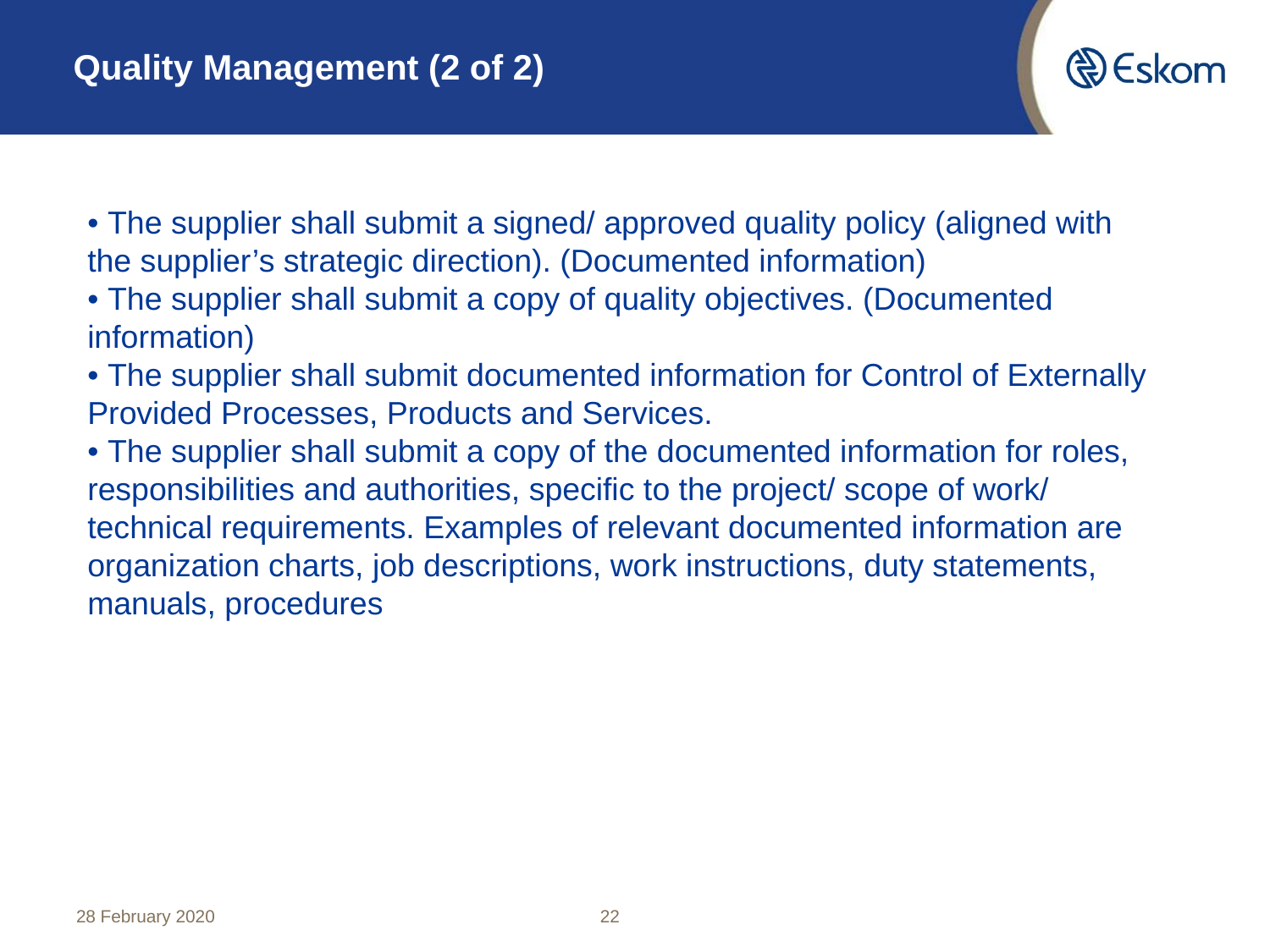

# Quality Management (2 of 2)

• The supplier shall submit a signed/ approved quality policy (aligned with the supplier’s strategic direction). (Documented information)
• The supplier shall submit a copy of quality objectives. (Documented information)
• The supplier shall submit documented information for Control of Externally Provided Processes, Products and Services.
• The supplier shall submit a copy of the documented information for roles, responsibilities and authorities, specific to the project/ scope of work/ technical requirements. Examples of relevant documented information are organization charts, job descriptions, work instructions, duty statements, manuals, procedures
28 February 2020
22